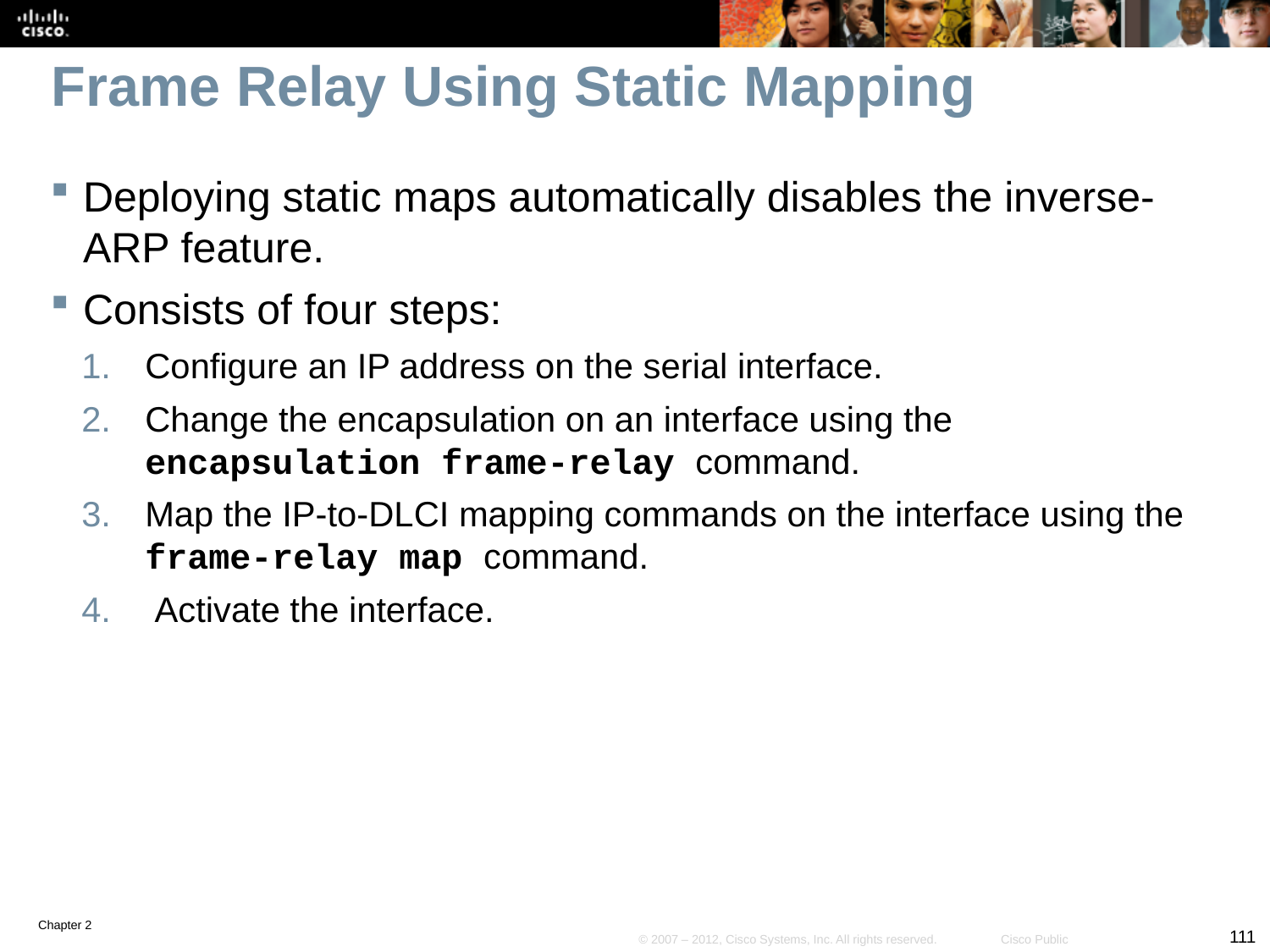

# Frame Relay Using Static Mapping
Deploying static maps automatically disables the inverse-ARP feature.
Consists of four steps:
Configure an IP address on the serial interface.
Change the encapsulation on an interface using the  encapsulation frame-relay command.
Map the IP-to-DLCI mapping commands on the interface using the frame-relay map command.
 Activate the interface.